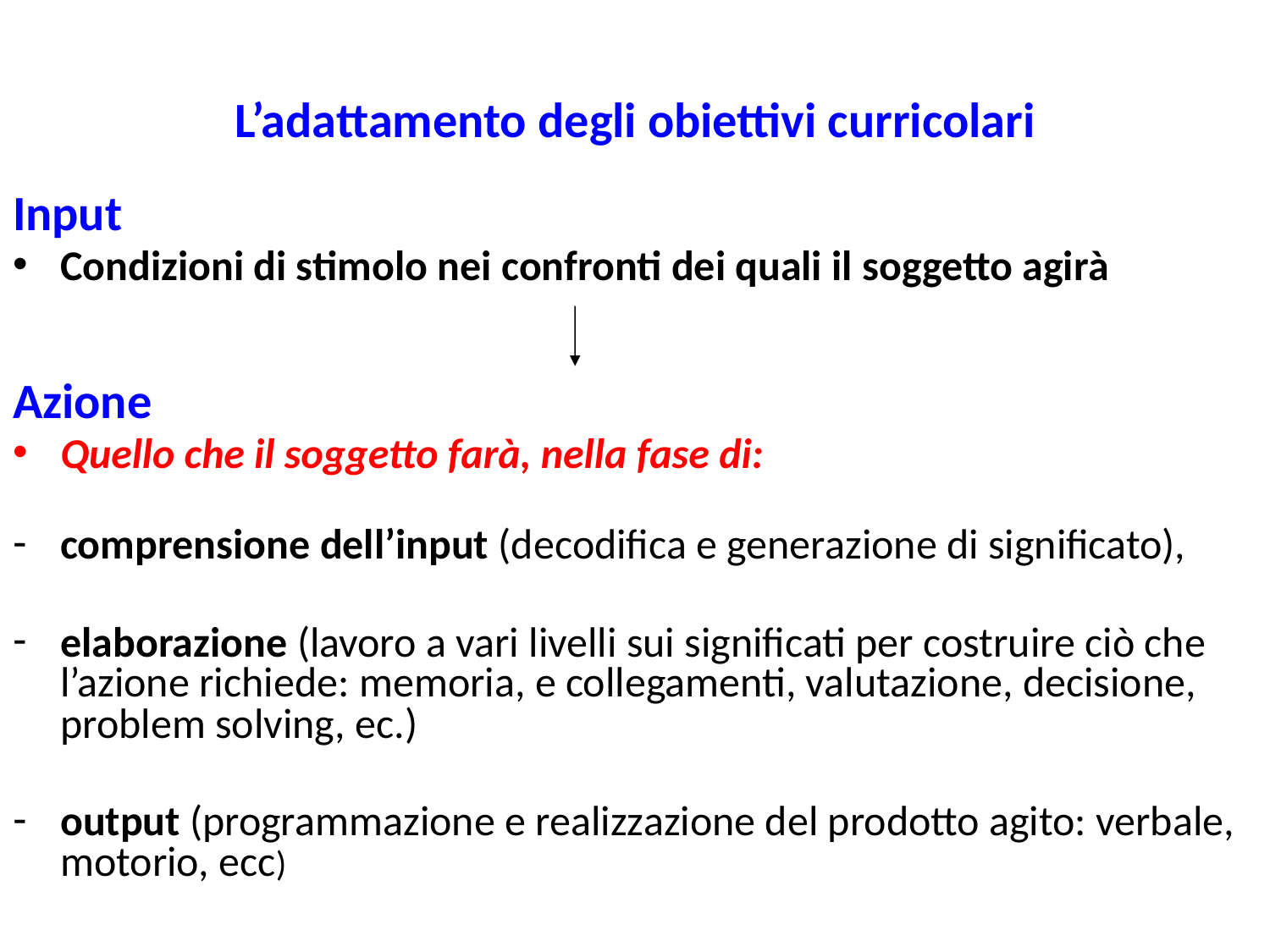

# L’adattamento degli obiettivi curricolari
Input
Condizioni di stimolo nei confronti dei quali il soggetto agirà

Azione
Quello che il soggetto farà, nella fase di:

comprensione dell’input (decodifica e generazione di significato),

elaborazione (lavoro a vari livelli sui significati per costruire ciò che l’azione richiede: memoria, e collegamenti, valutazione, decisione, problem solving, ec.)

output (programmazione e realizzazione del prodotto agito: verbale, motorio, ecc)